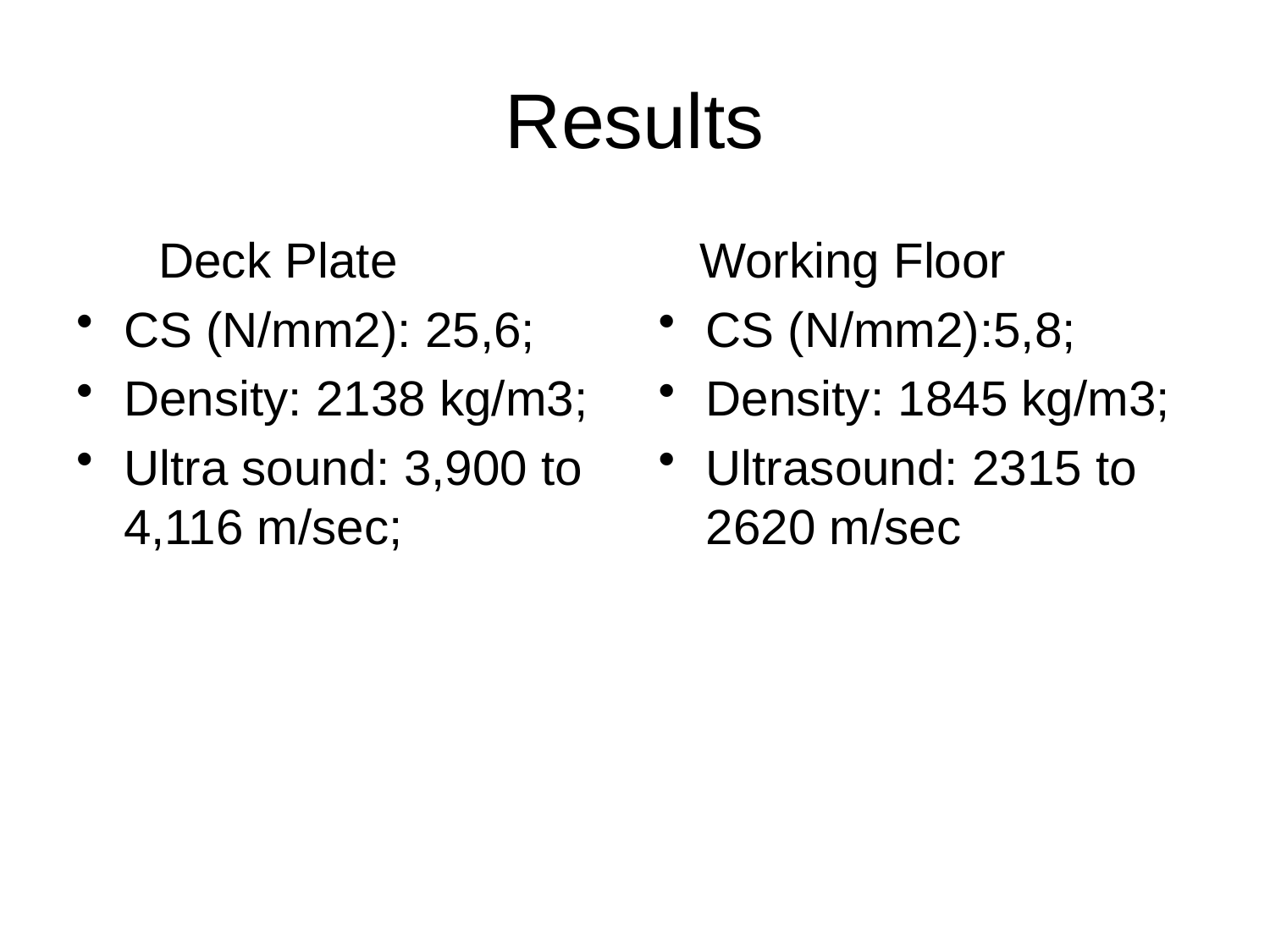

# Results
      Deck Plate
CS (N/mm2): 25,6;
Density: 2138 kg/m3;
Ultra sound: 3,900 to 4,116 m/sec;

   Working Floor
CS (N/mm2):5,8;
Density: 1845 kg/m3;
Ultrasound: 2315 to 2620 m/sec